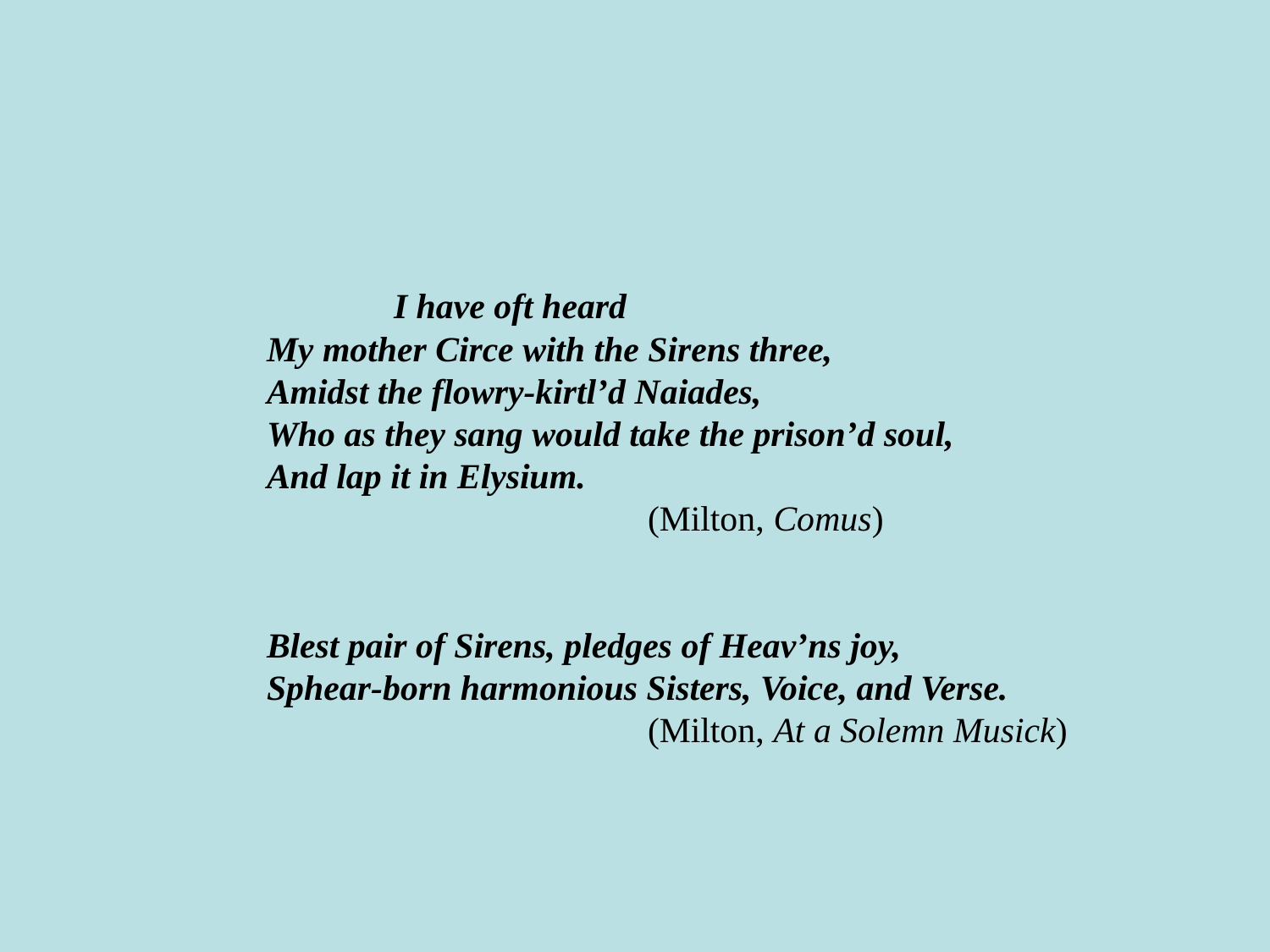

# I have oft heard My mother Circe with the Sirens three, Amidst the flowry-kirtl’d Naiades, Who as they sang would take the prison’d soul, And lap it in Elysium. (Milton, Comus) Blest pair of Sirens, pledges of Heav’ns joy, Sphear-born harmonious Sisters, Voice, and Verse. (Milton, At a Solemn Musick)